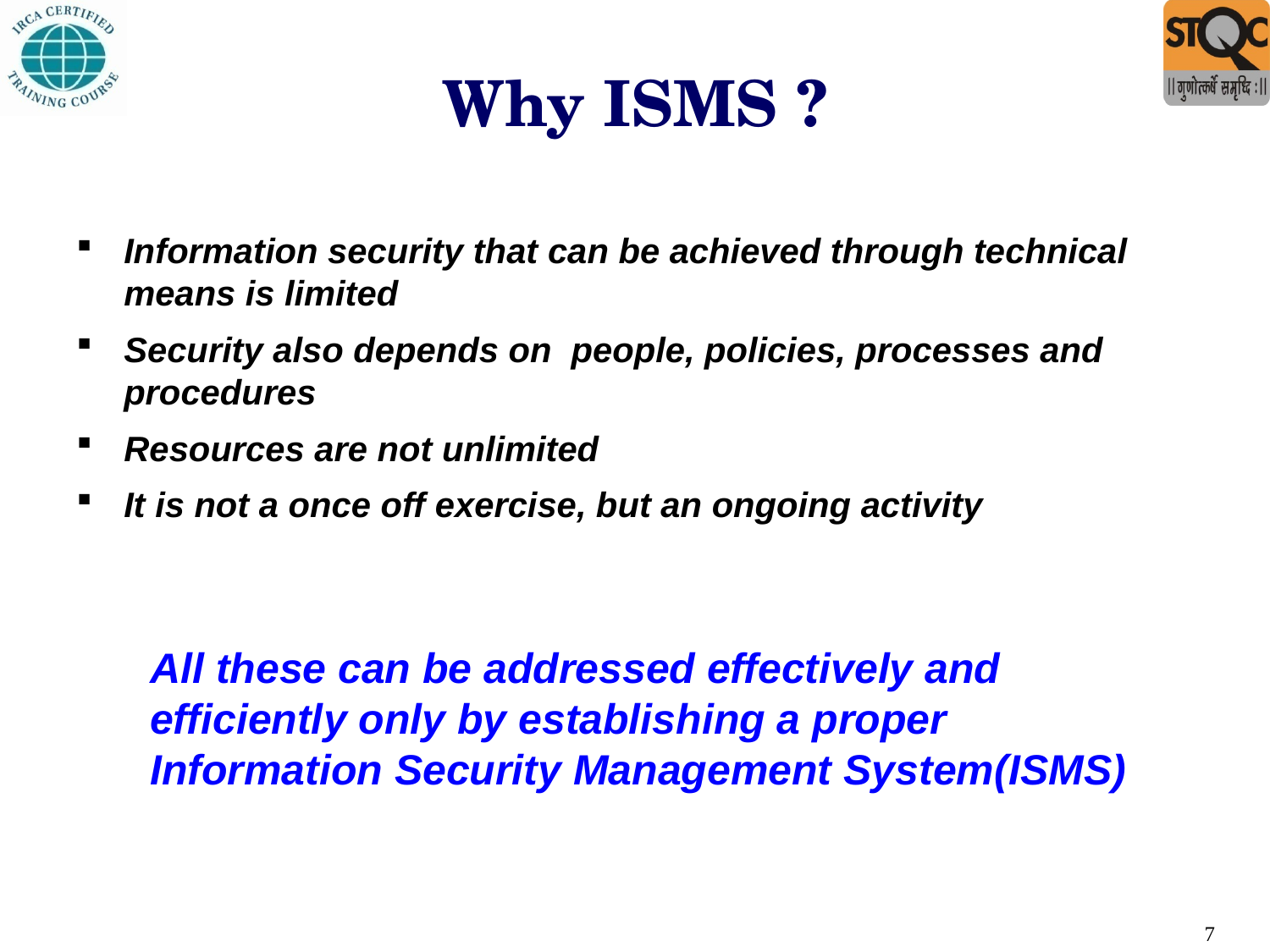

# Why ISMS ?
Information security that can be achieved through technical means is limited
Security also depends on  people, policies, processes and procedures
Resources are not unlimited
It is not a once off exercise, but an ongoing activity
All these can be addressed effectively and efficiently only by establishing a proper Information Security Management System(ISMS)

7